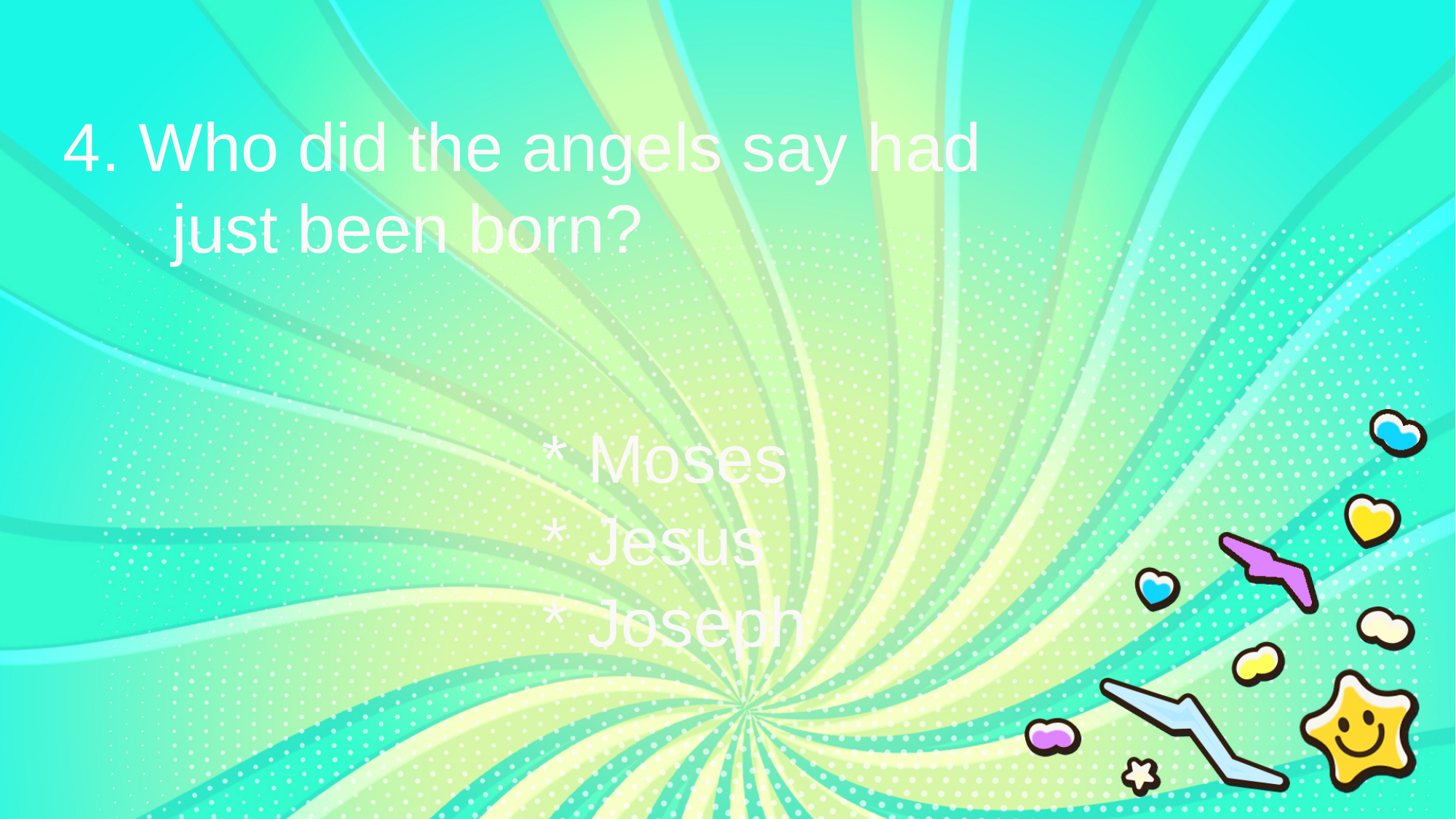

4. Who did the angels say had
	just been born?
* Moses
* Jesus
* Joseph